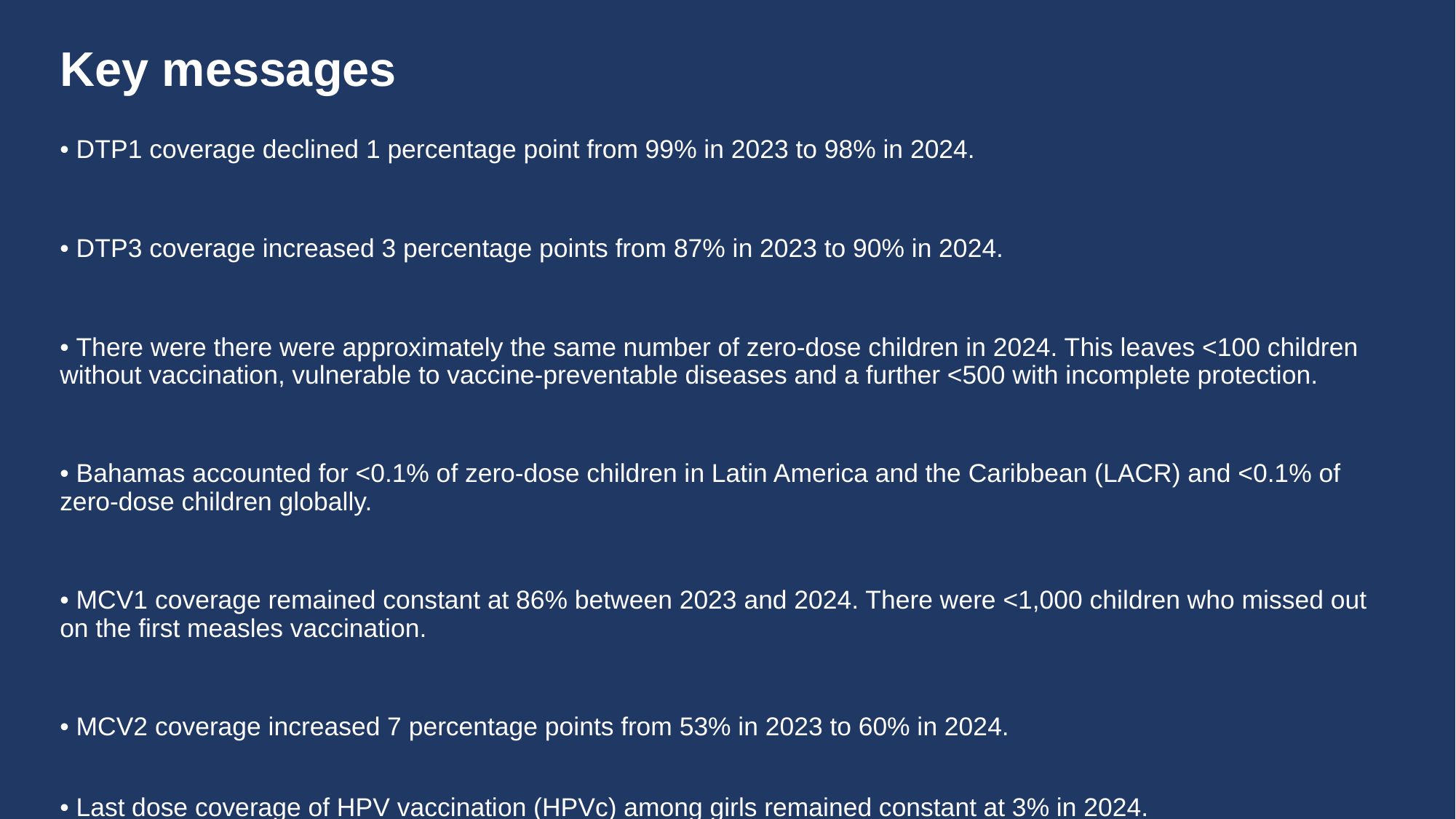

# Key messages
• DTP1 coverage declined 1 percentage point from 99% in 2023 to 98% in 2024.

• DTP3 coverage increased 3 percentage points from 87% in 2023 to 90% in 2024.

• There were there were approximately the same number of zero-dose children in 2024. This leaves <100 children without vaccination, vulnerable to vaccine-preventable diseases and a further <500 with incomplete protection.

• Bahamas accounted for <0.1% of zero-dose children in Latin America and the Caribbean (LACR) and <0.1% of zero-dose children globally.

• MCV1 coverage remained constant at 86% between 2023 and 2024. There were <1,000 children who missed out on the first measles vaccination.

• MCV2 coverage increased 7 percentage points from 53% in 2023 to 60% in 2024.

• Last dose coverage of HPV vaccination (HPVc) among girls remained constant at 3% in 2024.